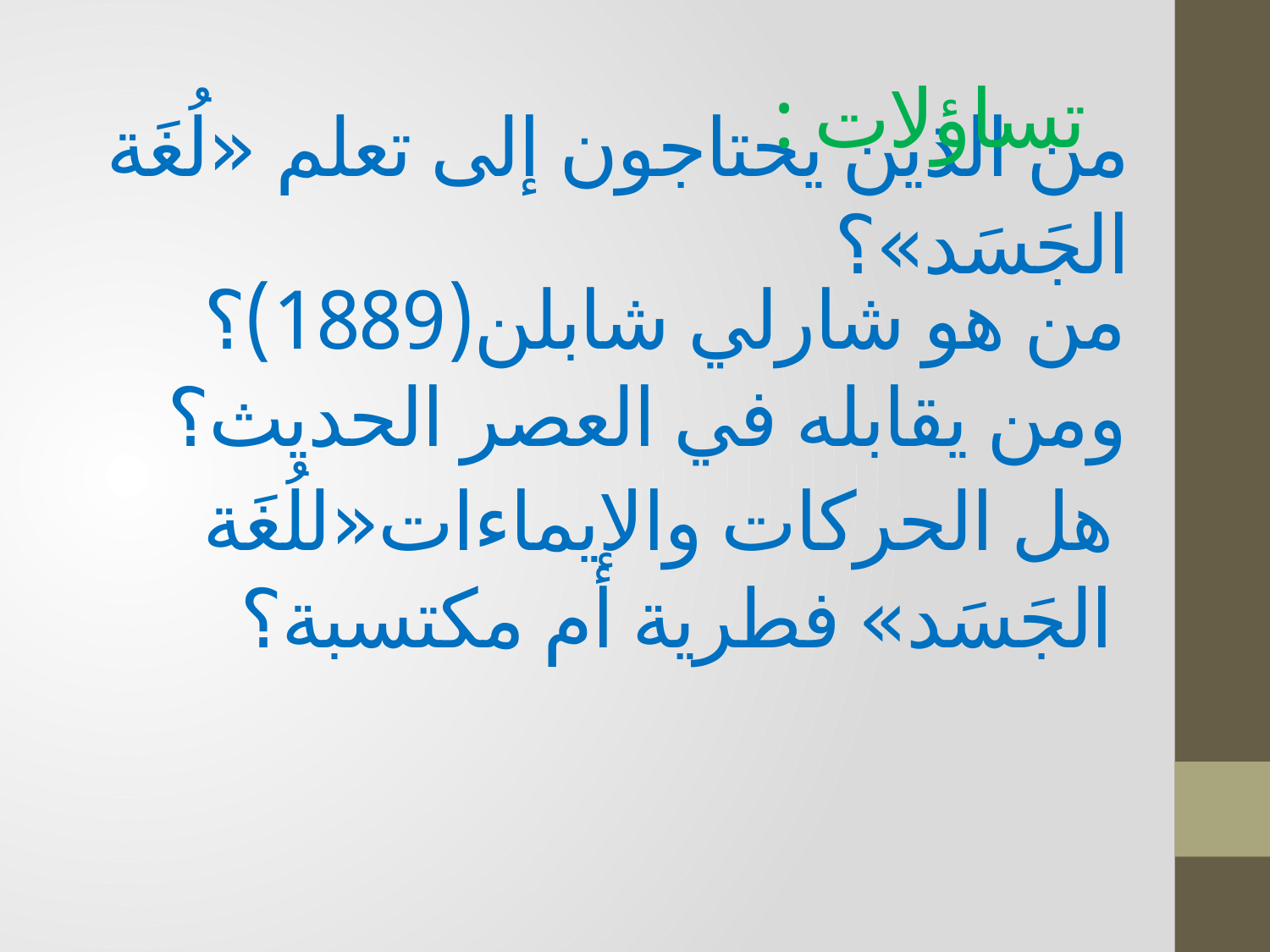

تساؤلات :
# من الذين يحتاجون إلى تعلم «لُغَة الجَسَد»؟
من هو شارلي شابلن(1889)؟ ومن يقابله في العصر الحديث؟
هل الحركات والإيماءات«للُغَة الجَسَد» فطرية أم مكتسبة؟